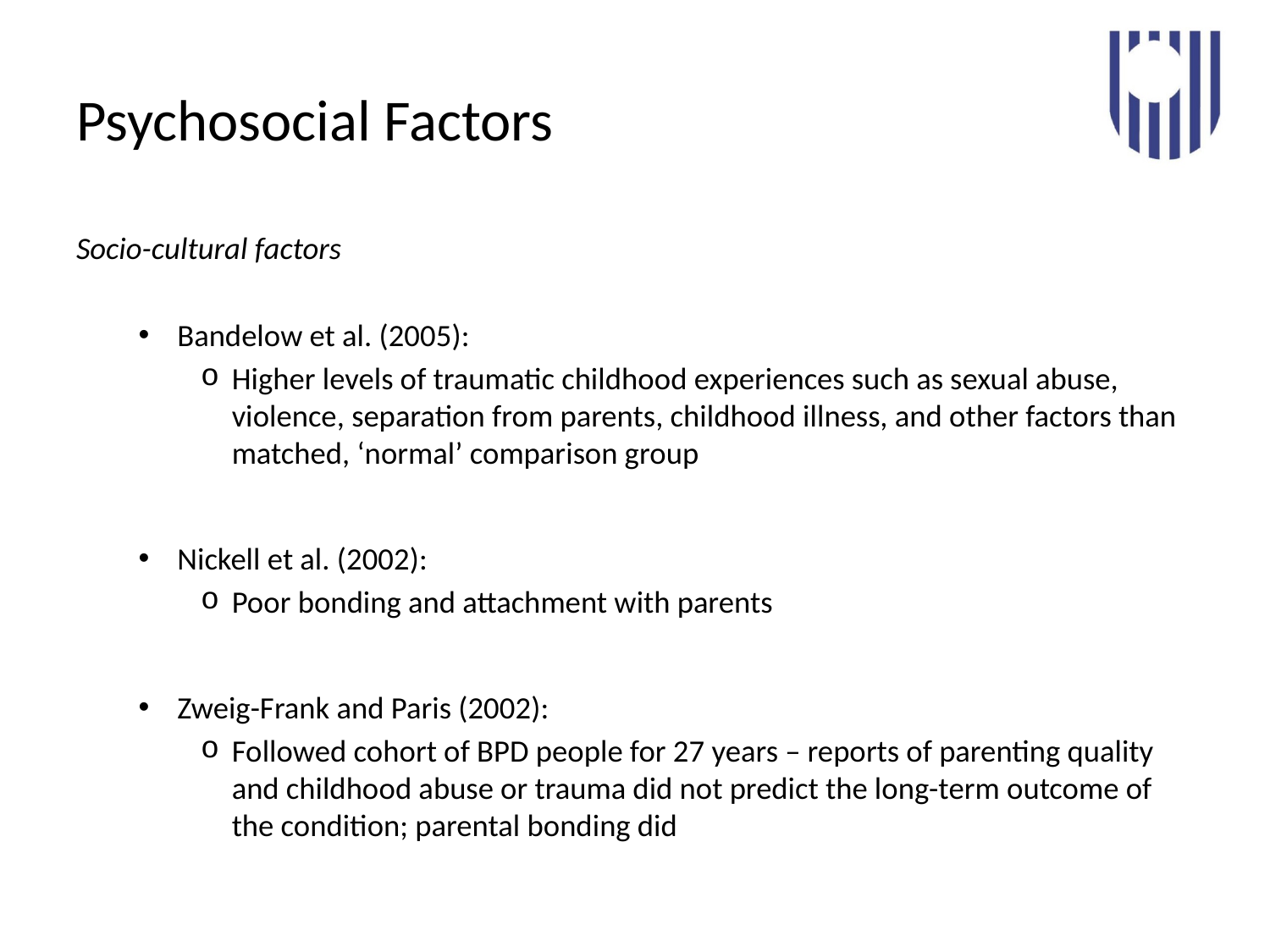

# Psychosocial Factors
Socio-cultural factors

Bandelow et al. (2005):
Higher levels of traumatic childhood experiences such as sexual abuse, violence, separation from parents, childhood illness, and other factors than matched, ‘normal’ comparison group

Nickell et al. (2002):
Poor bonding and attachment with parents

Zweig-Frank and Paris (2002):
Followed cohort of BPD people for 27 years – reports of parenting quality and childhood abuse or trauma did not predict the long-term outcome of the condition; parental bonding did